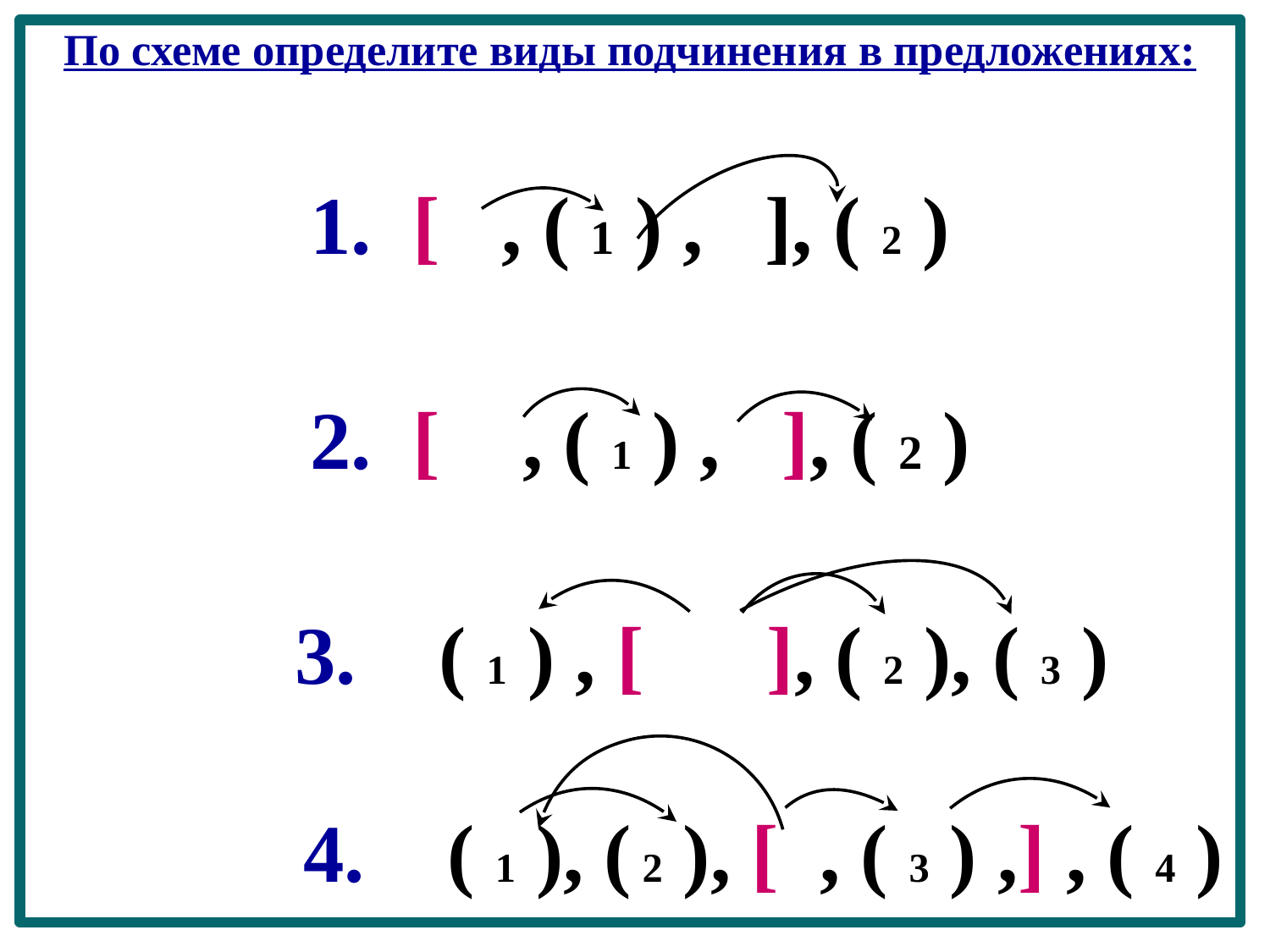

По схеме определите виды подчинения в предложениях:

1.  [   , ( 1 ) ,   ], ( 2 )

 2.  [    , ( 1 ) ,   ], ( 2 )

        3.    ( 1 ) , [      ], ( 2 ), ( 3 )
             4.    ( 1 ), ( 2 ), [  , ( 3 ) ,] , ( 4 )